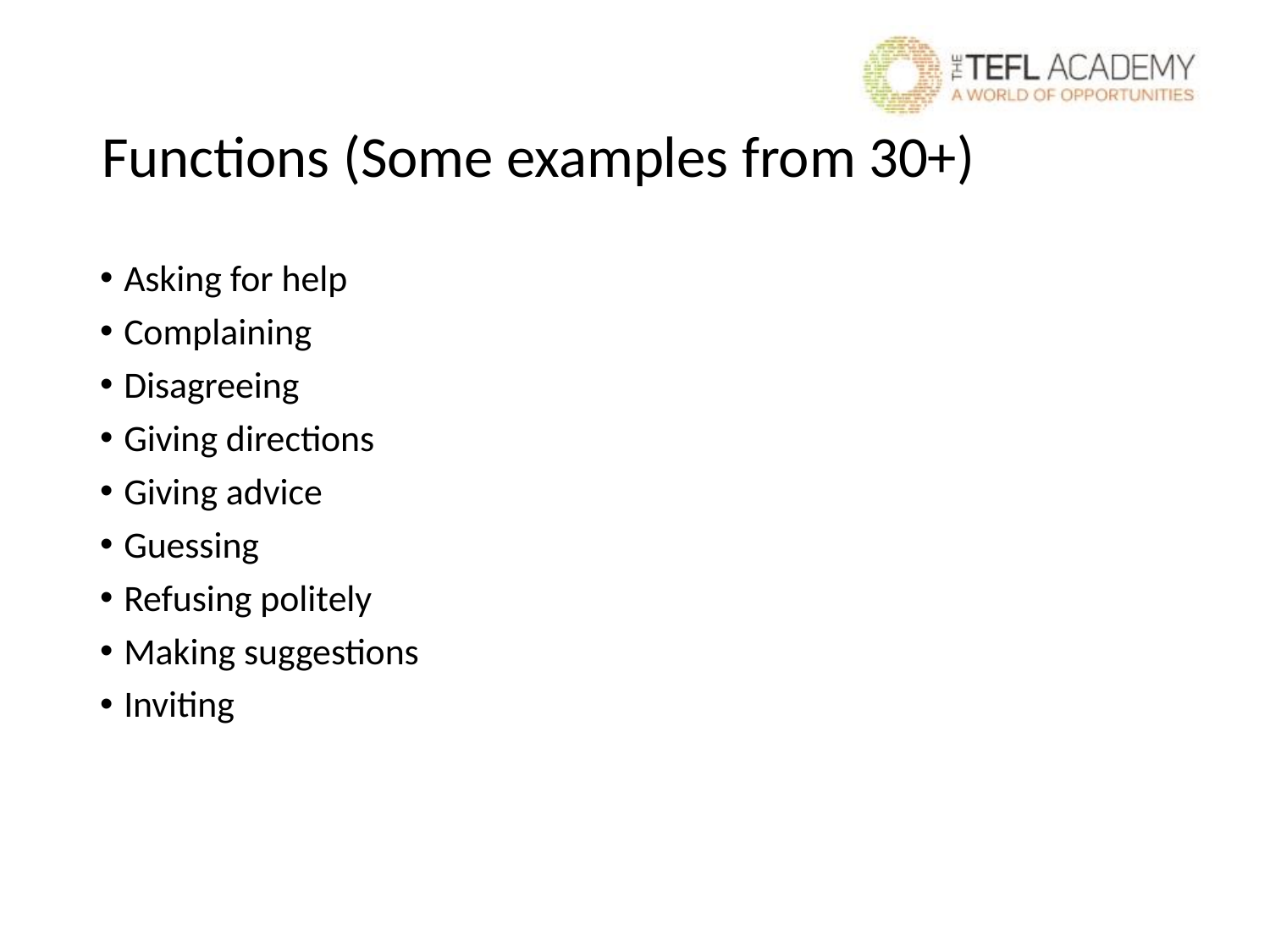

# Functions (Some examples from 30+)
Asking for help
Complaining
Disagreeing
Giving directions
Giving advice
Guessing
Refusing politely
Making suggestions
Inviting